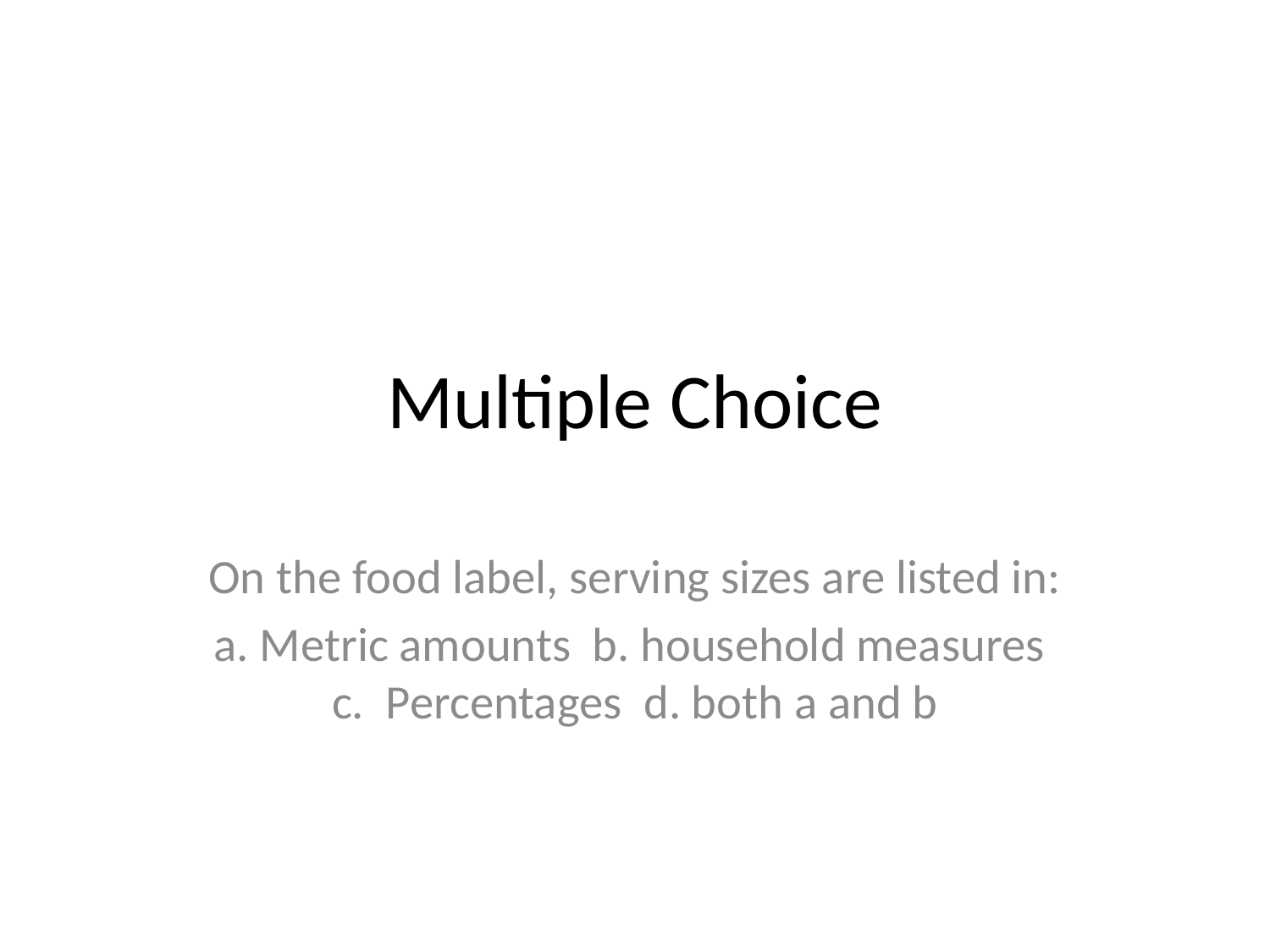

# Multiple Choice
On the food label, serving sizes are listed in:
a. Metric amounts  b. household measures  c.  Percentages  d. both a and b